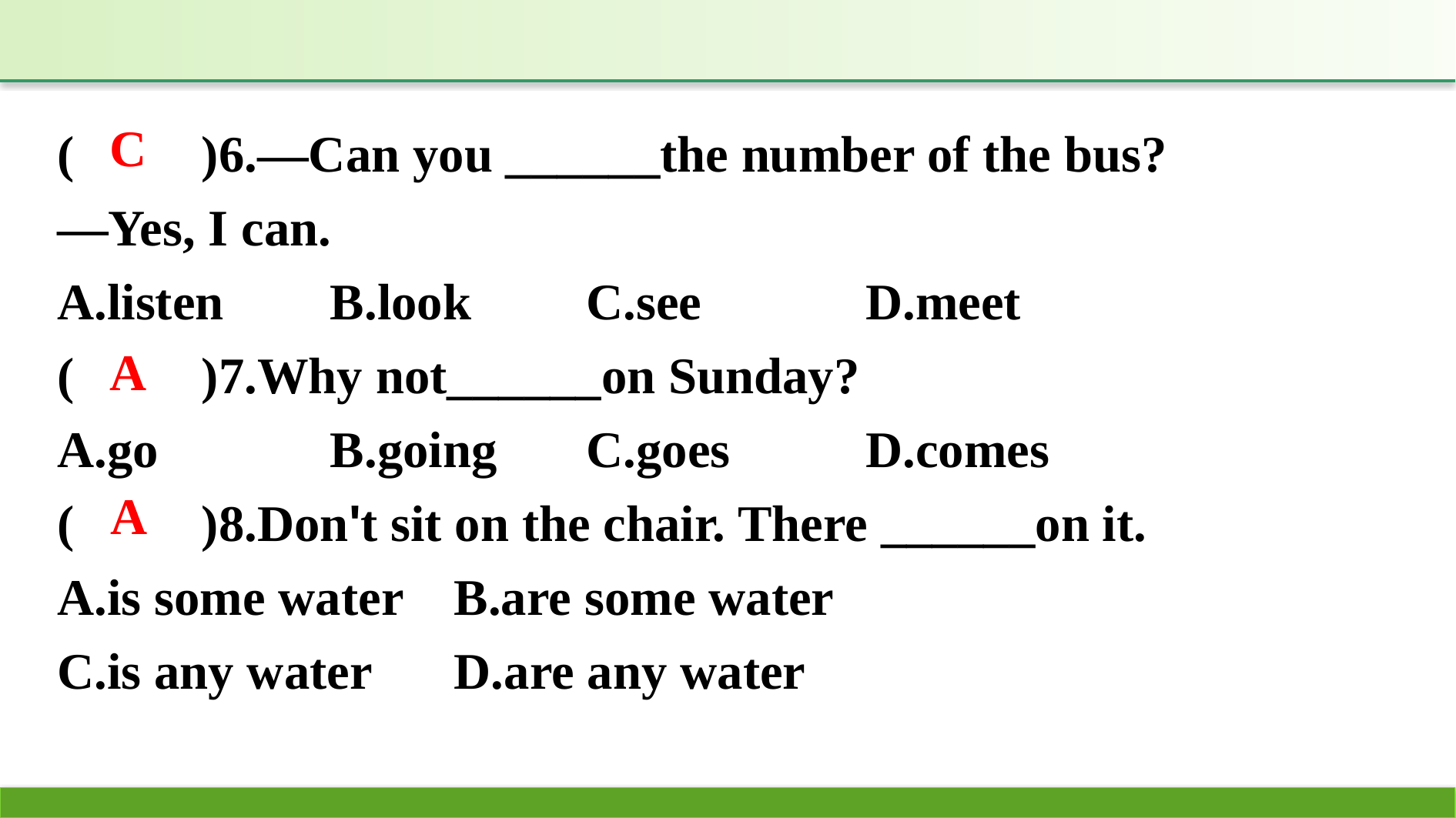

(　　)6.—Can you ______the number of the bus?
—Yes, I can.
A.listen	B.look	C.see		D.meet
(　　)7.Why not______on Sunday?
A.go		B.going	C.goes		D.comes
(　　)8.Don't sit on the chair. There ______on it.
A.is some water	B.are some water
C.is any water	D.are any water
C
A
A